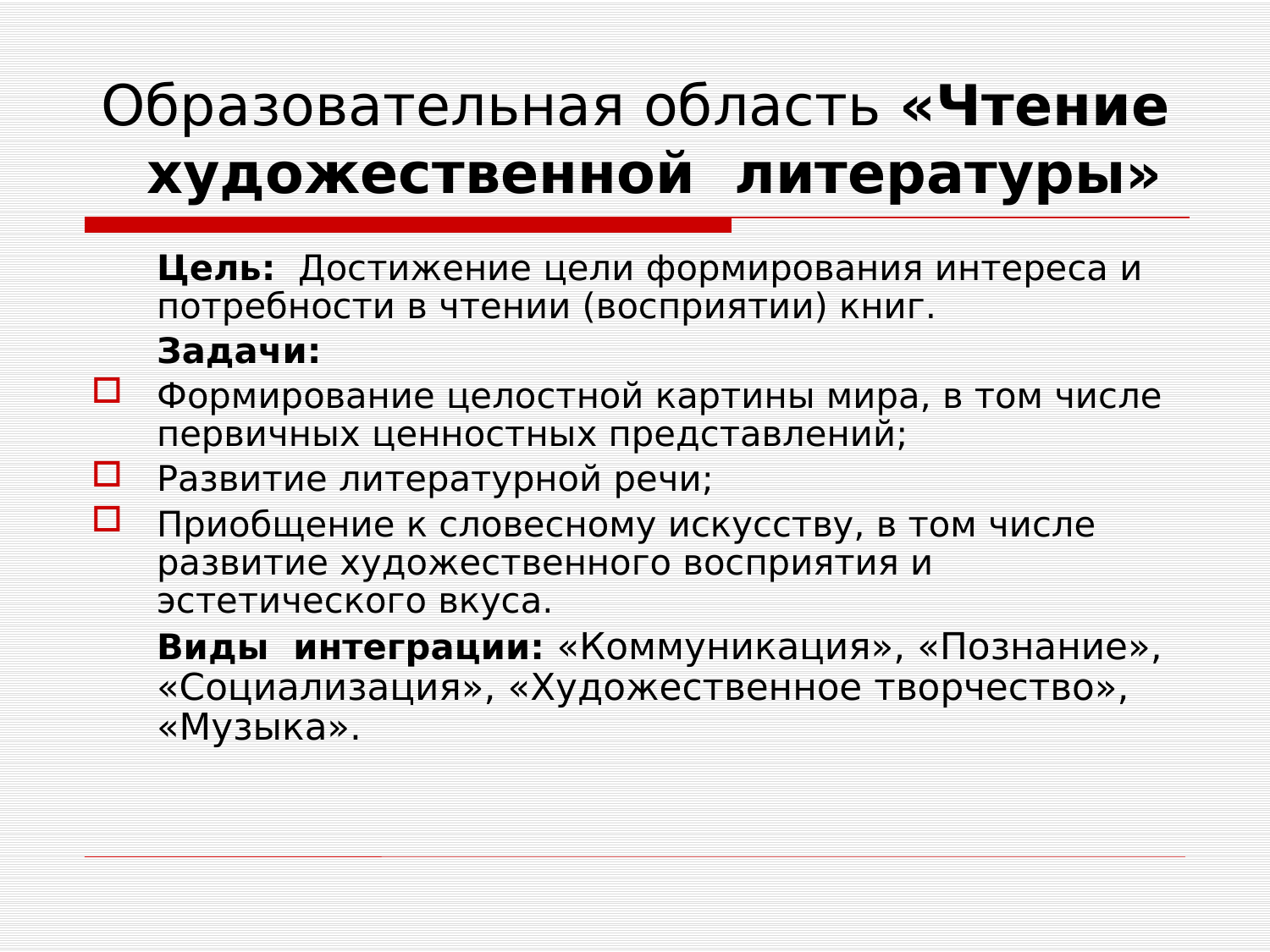

# Образовательная область «Чтение   художественной  литературы»
	Цель:  Достижение цели формирования интереса и потребности в чтении (восприятии) книг.
	Задачи:
Формирование целостной картины мира, в том числе первичных ценностных представлений;
Развитие литературной речи;
Приобщение к словесному искусству, в том числе развитие художественного восприятия и эстетического вкуса.
	Виды  интеграции: «Коммуникация», «Познание», «Социализация», «Художественное творчество», «Музыка».